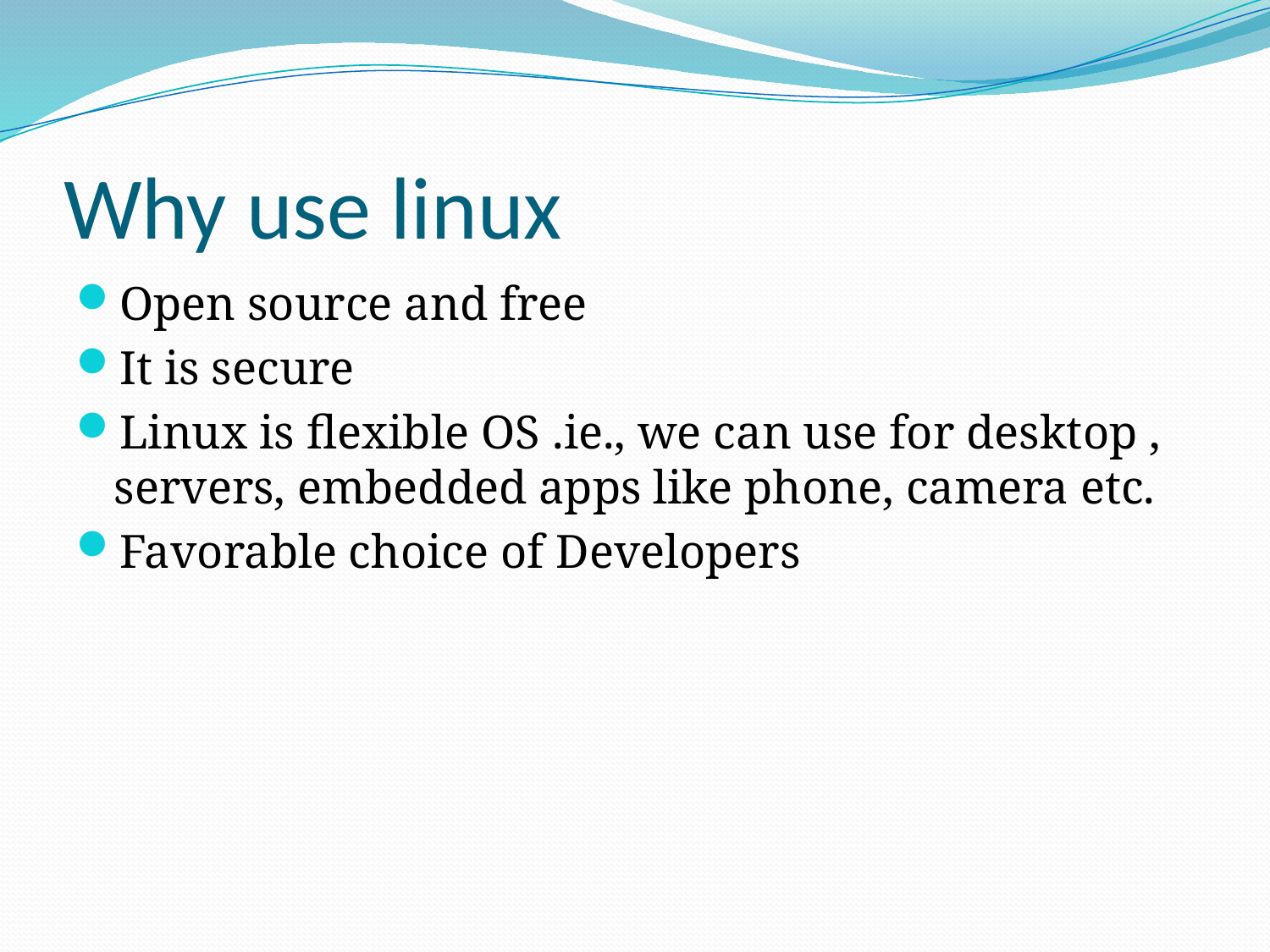

# Why use linux
Open source and free
It is secure
Linux is flexible OS .ie., we can use for desktop , servers, embedded apps like phone, camera etc.
Favorable choice of Developers